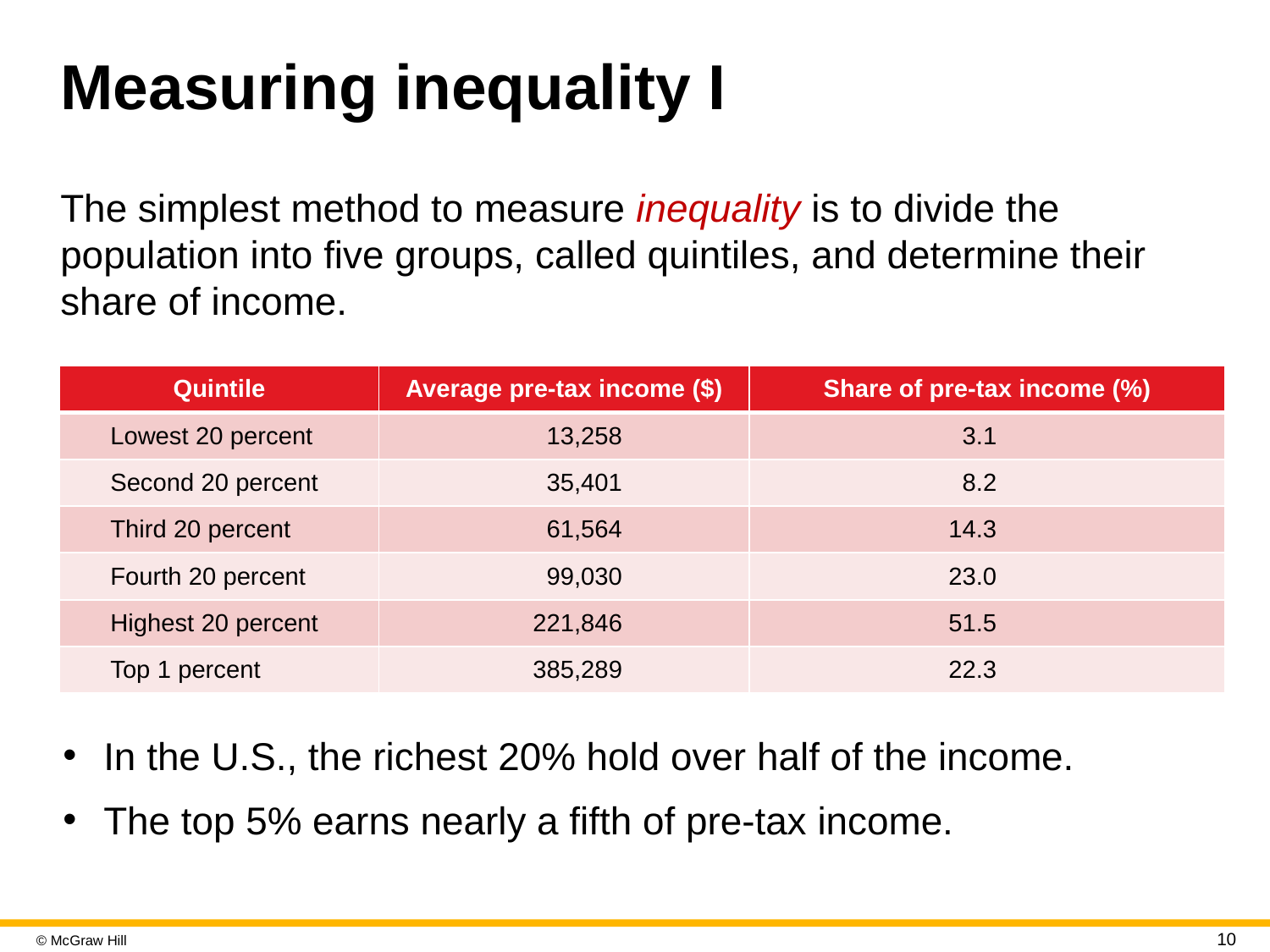

# Measuring inequality I
The simplest method to measure inequality is to divide the population into five groups, called quintiles, and determine their share of income.
| Quintile | Average pre-tax income ($) | Share of pre-tax income (%) |
| --- | --- | --- |
| Lowest 20 percent | 13,258 | 3.1 |
| Second 20 percent | 35,401 | 8.2 |
| Third 20 percent | 61,564 | 14.3 |
| Fourth 20 percent | 99,030 | 23.0 |
| Highest 20 percent | 221,846 | 51.5 |
| Top 1 percent | 385,289 | 22.3 |
In the U.S., the richest 20% hold over half of the income.
The top 5% earns nearly a fifth of pre-tax income.